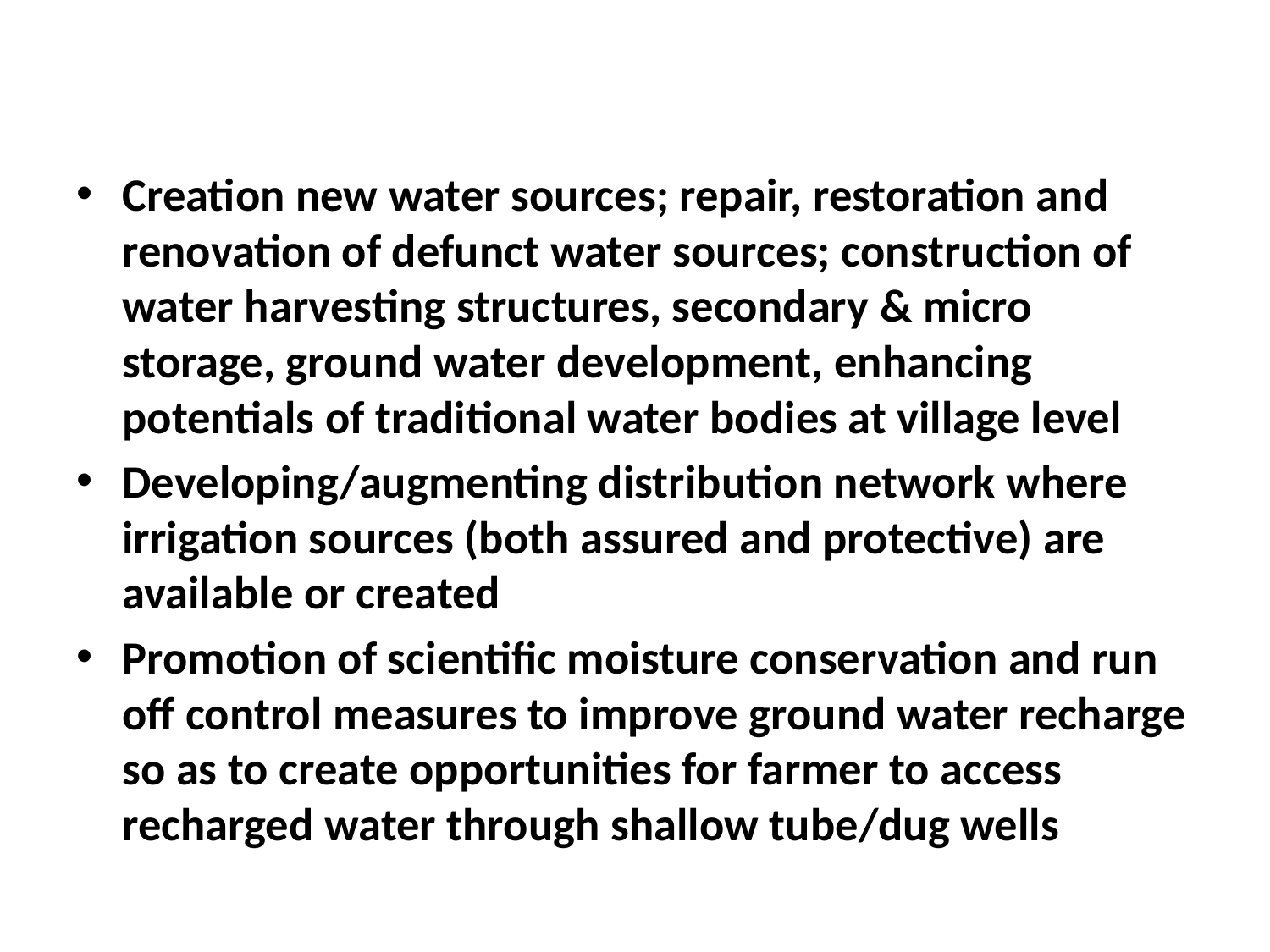

#
Creation new water sources; repair, restoration and renovation of defunct water sources; construction of water harvesting structures, secondary & micro storage, ground water development, enhancing potentials of traditional water bodies at village level
Developing/augmenting distribution network where irrigation sources (both assured and protective) are available or created
Promotion of scientific moisture conservation and run off control measures to improve ground water recharge so as to create opportunities for farmer to access recharged water through shallow tube/dug wells